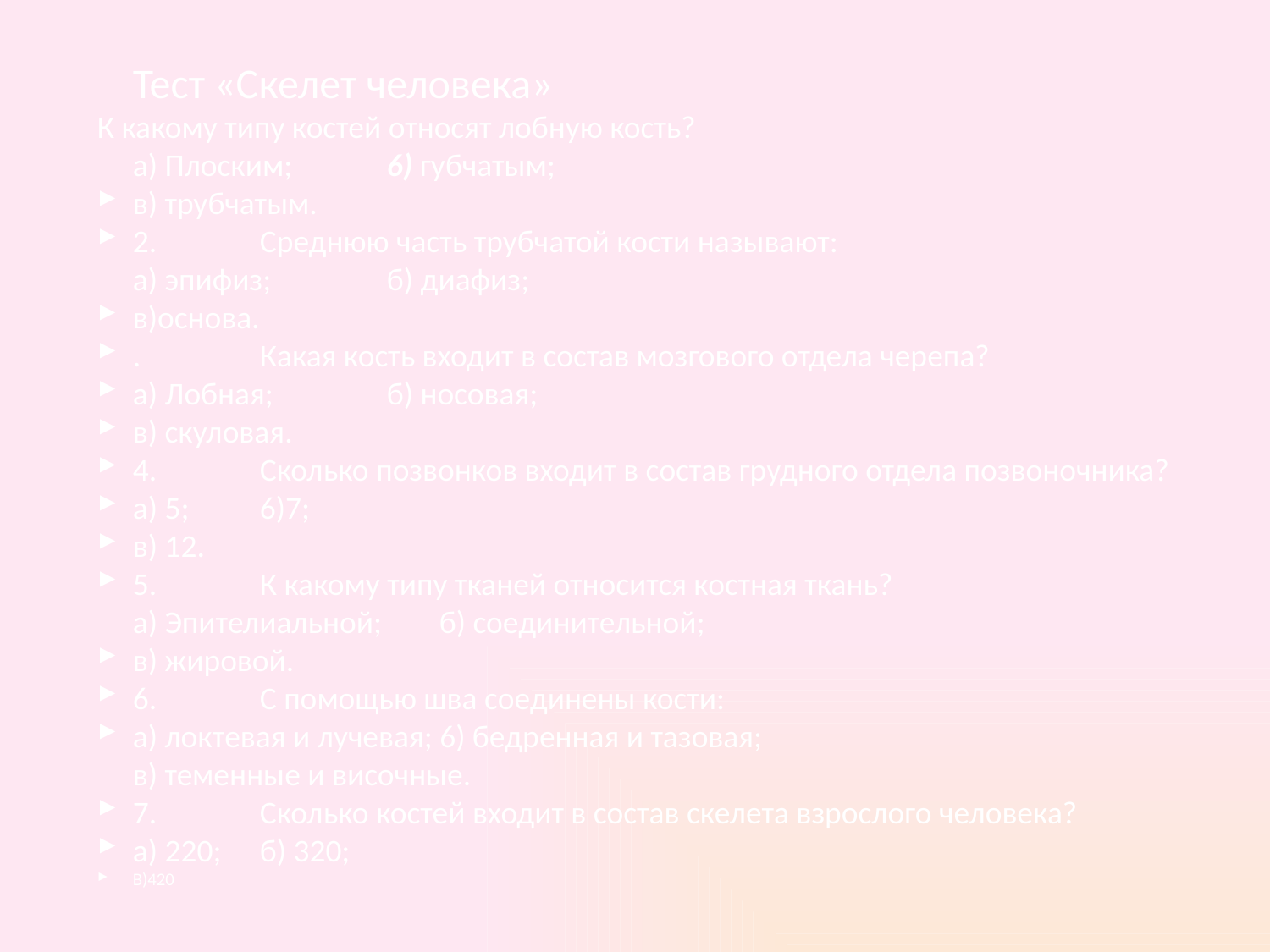

Тест «Скелет человека»
К какому типу костей относят лобную кость?
а) Плоским;	6) губчатым;
в) трубчатым.
2.	Среднюю часть трубчатой кости называют:
а) эпифиз;	б) диафиз;
в)основа.
.	Какая кость входит в состав мозгового отдела черепа?
а) Лобная;	б) носовая;
в) скуловая.
4.	Сколько позвонков входит в состав грудного отдела позвоночника?
а) 5;	6)7;
в) 12.
5.	К какому типу тканей относится костная ткань?
а) Эпителиальной;        б) соединительной;
в) жировой.
6.	С помощью шва соединены кости:
а) локтевая и лучевая; 6) бедренная и тазовая;
в) теменные и височные.
7.	Сколько костей входит в состав скелета взрослого человека?
а) 220;	б) 320;
В)420